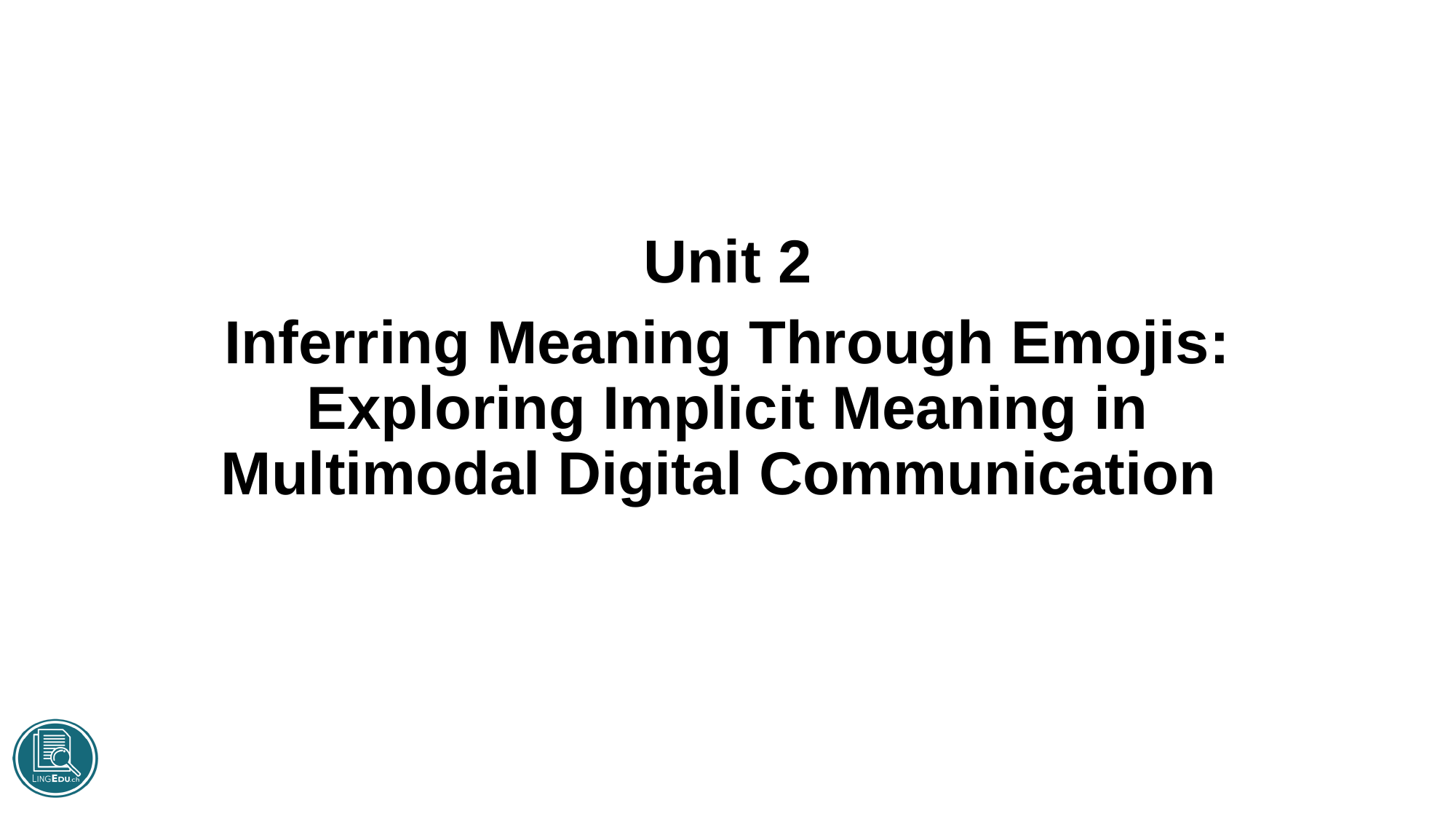

Unit 2
Inferring Meaning Through Emojis: Exploring Implicit Meaning in Multimodal Digital Communication